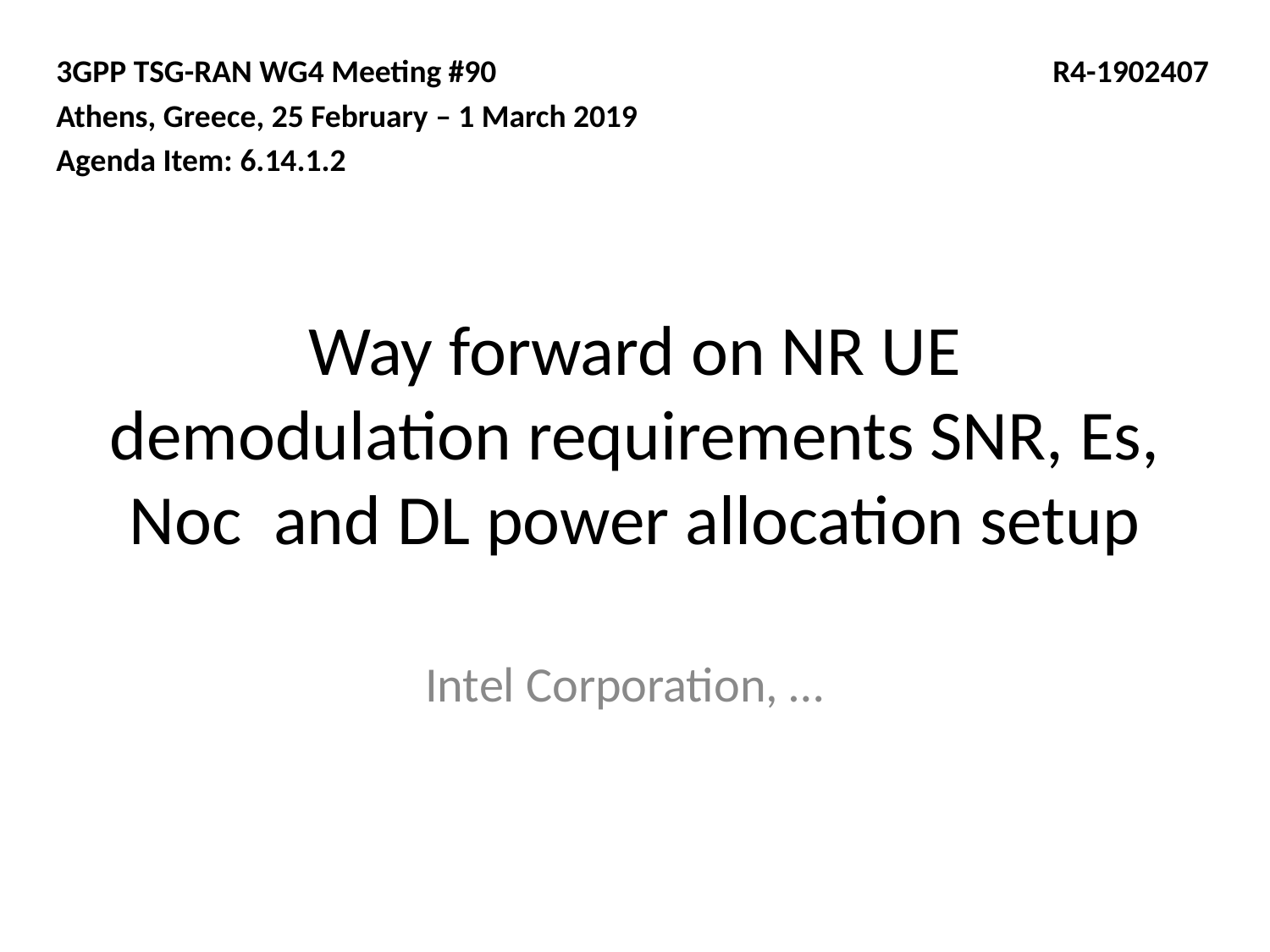

3GPP TSG-RAN WG4 Meeting #90
Athens, Greece, 25 February – 1 March 2019
Agenda Item: 6.14.1.2
R4-1902407
# Way forward on NR UE demodulation requirements SNR, Es, Noc  and DL power allocation setup
Intel Corporation, …